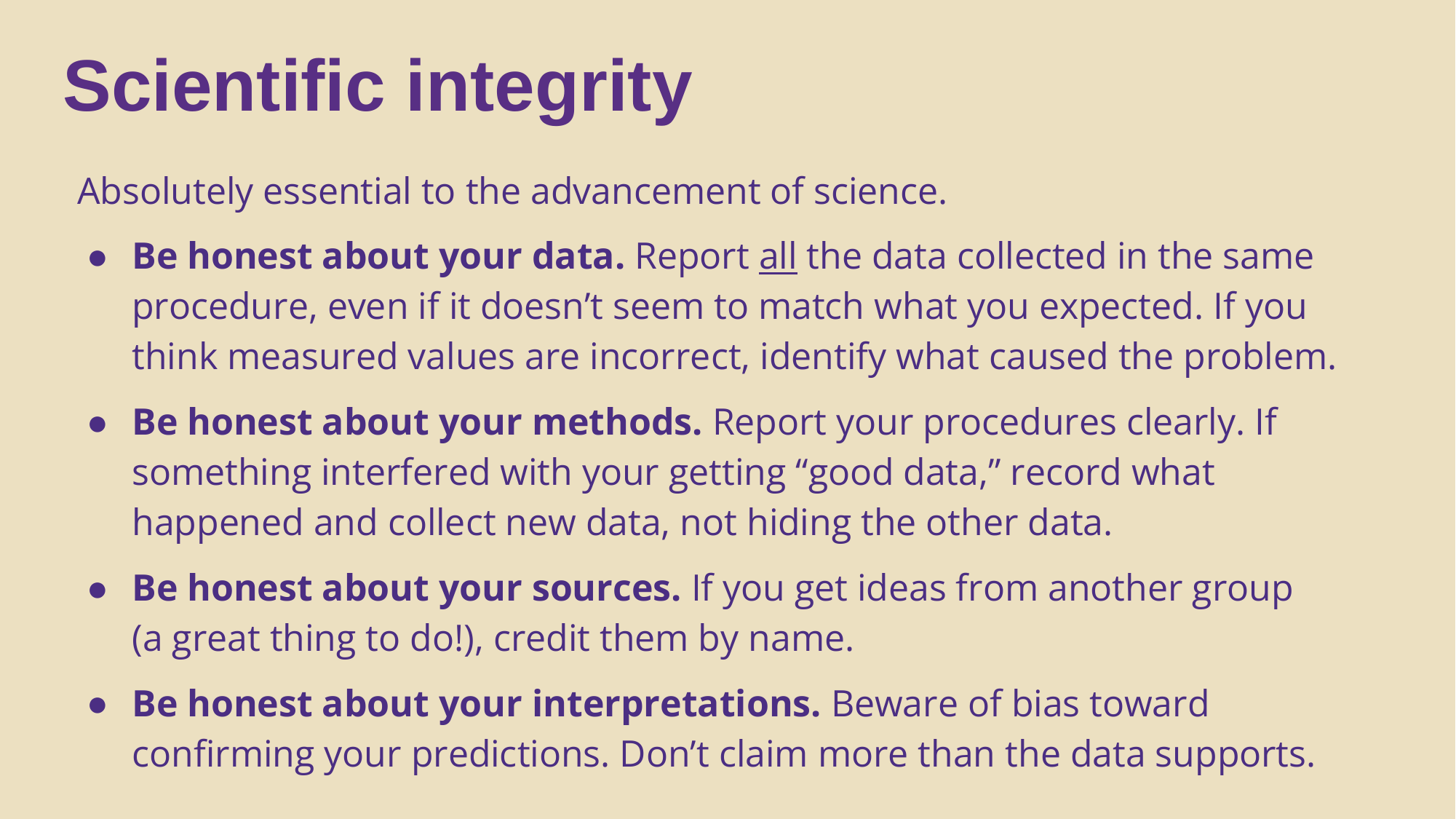

Scientific integrity
Absolutely essential to the advancement of science.
Be honest about your data. Report all the data collected in the same procedure, even if it doesn’t seem to match what you expected. If you think measured values are incorrect, identify what caused the problem.
Be honest about your methods. Report your procedures clearly. If something interfered with your getting “good data,” record what happened and collect new data, not hiding the other data.
Be honest about your sources. If you get ideas from another group
(a great thing to do!), credit them by name.
Be honest about your interpretations. Beware of bias toward confirming your predictions. Don’t claim more than the data supports.